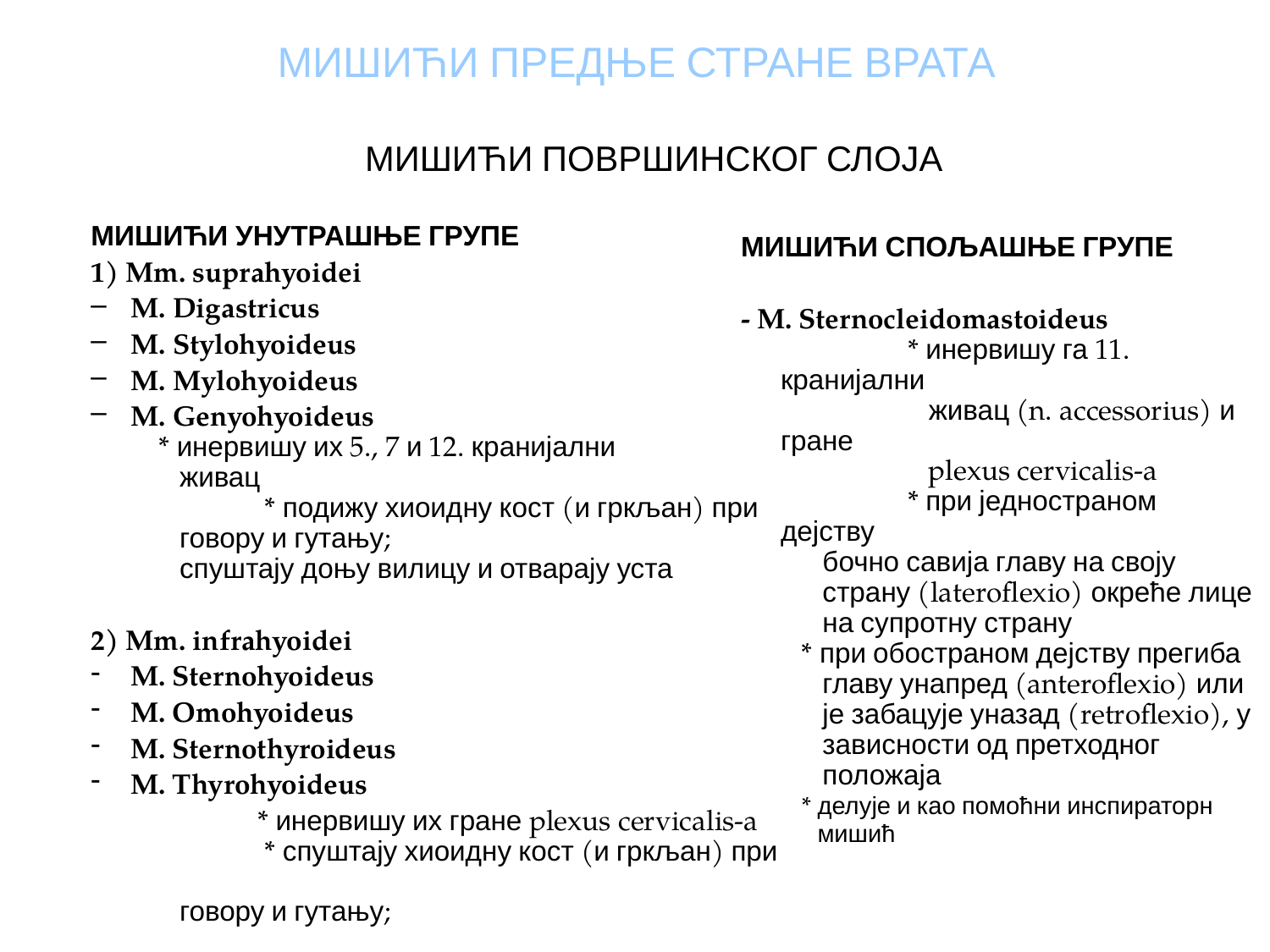

МИШИЋИ ПРЕДЊЕ СТРАНЕ ВРАТА
МИШИЋИ ПОВРШИНСКОГ СЛОЈА

МИШИЋИ УНУТРАШЊЕ ГРУПЕ
1) Mm. suprahyoidei
M. Digastricus
M. Stylohyoideus
M. Mylohyoideus
M. Genyohyoideus
    * инервишу их 5., 7 и 12. кранијални
       живац
	 * подижу хиоидну кост (и гркљан) при
       говору и гутању;
       спуштају доњу вилицу и отварају уста

2) Mm. infrahyoidei
M. Sternohyoideus
M. Omohyoideus
M. Sternothyroideus
M. Thyrohyoideus
  		* инервишу их гране plexus cervicalis-a
	 * спуштају хиоидну кост (и гркљан) при
       говору и гутању;
МИШИЋИ СПОЉАШЊЕ ГРУПЕ

- M. Sternocleidomastoideus
	* инервишу га 11. кранијални
	   живац (n. accessorius) и гране
	   plexus cervicalis-a
	* при једностраном дејству
      бочно савија главу на своју
      страну (lateroflexio) окреће лице
      на супротну страну
   * при обостраном дејству прегиба
      главу унапред (anteroflexio) или
      је забацује уназад (retroflexio), у
      зависности од претходног
      положаја
   * делује и као помоћни инспираторн
      мишић